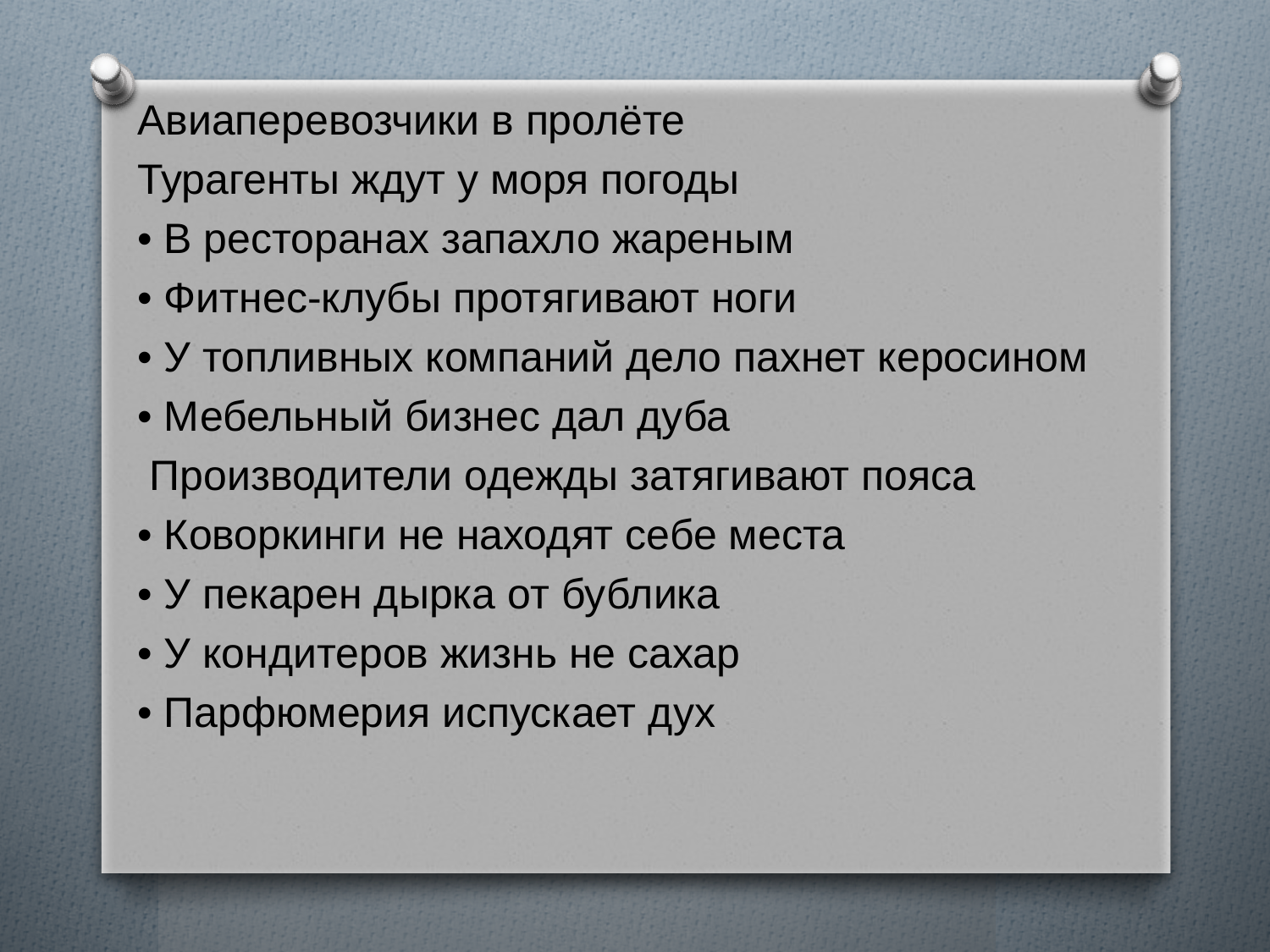

Авиаперевозчики в пролёте
Турагенты ждут у моря погоды
• В ресторанах запахло жареным
• Фитнес-клубы протягивают ноги
• У топливных компаний дело пахнет керосином
• Мебельный бизнес дал дуба
 Производители одежды затягивают пояса
• Коворкинги не находят себе места
• У пекарен дырка от бублика
• У кондитеров жизнь не сахар
• Парфюмерия испускает дух